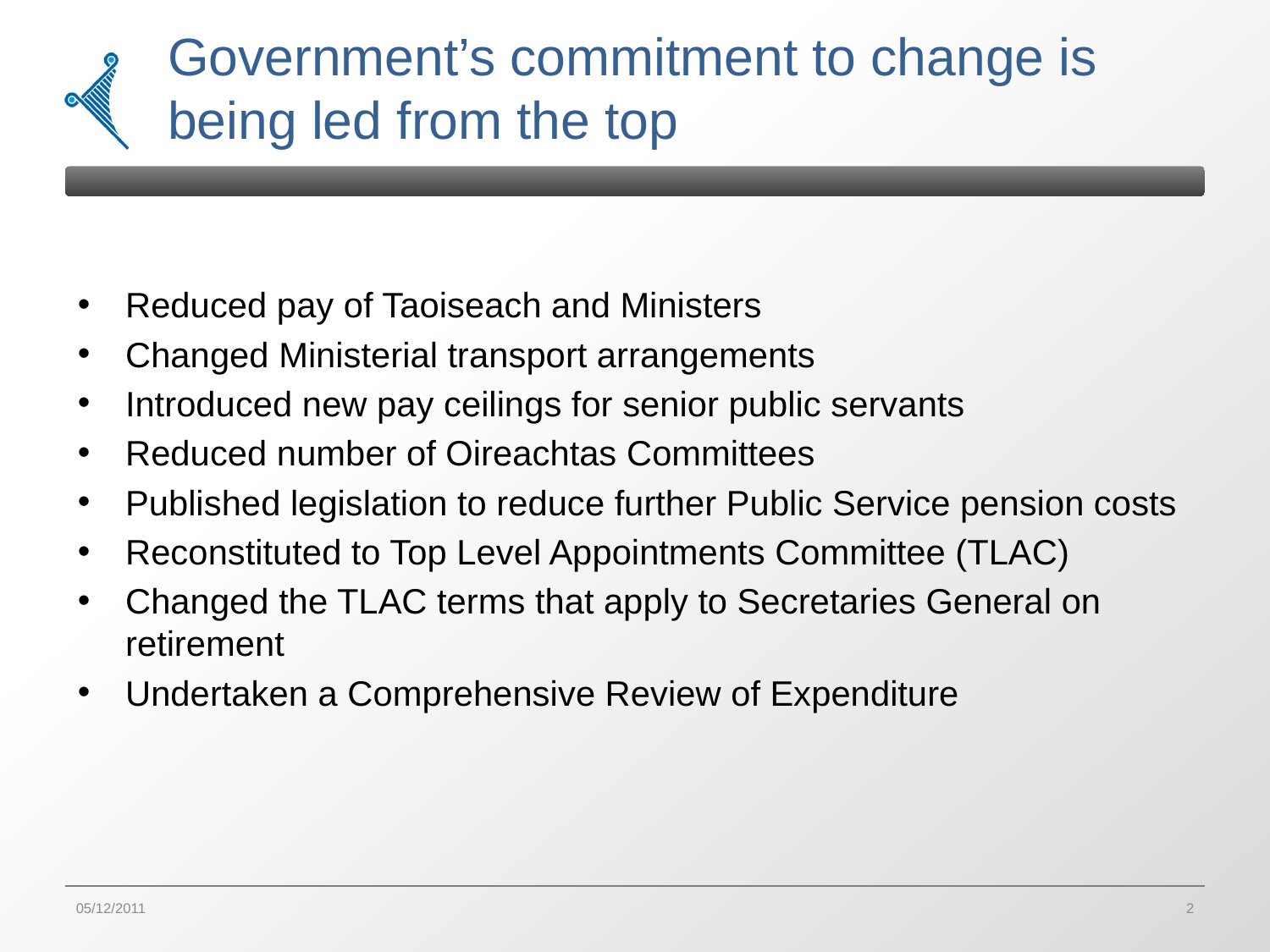

Government’s commitment to change is being led from the top
Reduced pay of Taoiseach and Ministers
Changed Ministerial transport arrangements
Introduced new pay ceilings for senior public servants
Reduced number of Oireachtas Committees
Published legislation to reduce further Public Service pension costs
Reconstituted to Top Level Appointments Committee (TLAC)
Changed the TLAC terms that apply to Secretaries General on retirement
Undertaken a Comprehensive Review of Expenditure

05/12/2011
2